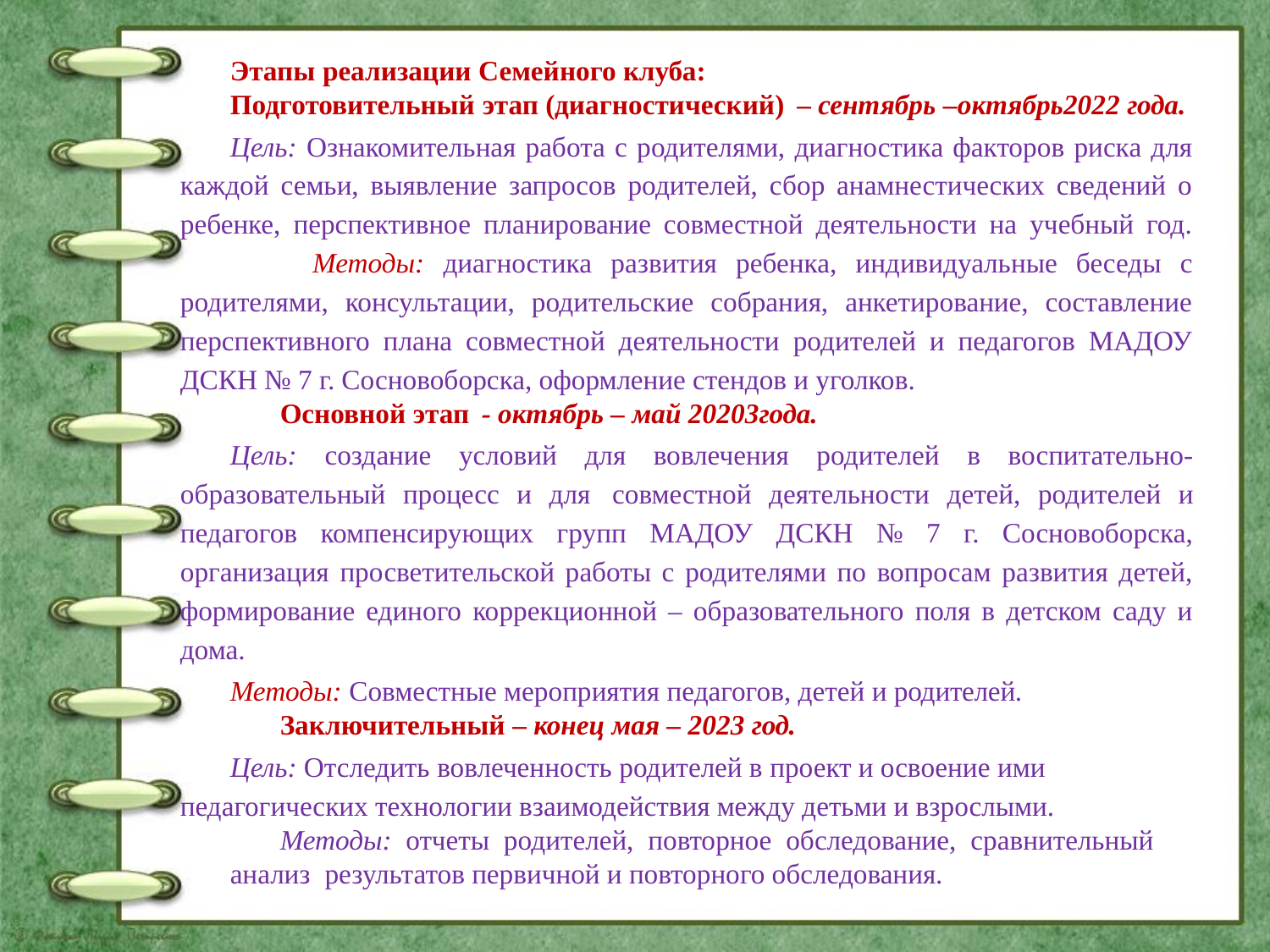

Этапы реализации Семейного клуба:
Подготовительный этап (диагностический) – сентябрь –октябрь2022 года.
Цель: Ознакомительная работа с родителями, диагностика факторов риска для каждой семьи, выявление запросов родителей, сбор анамнестических сведений о ребенке, перспективное планирование совместной деятельности на учебный год.
       Методы: диагностика развития ребенка, индивидуальные беседы с родителями, консультации, родительские собрания, анкетирование, составление перспективного плана совместной деятельности родителей и педагогов МАДОУ ДСКН № 7 г. Сосновоборска, оформление стендов и уголков.
Основной этап - октябрь – май 20203года.
Цель: создание условий для вовлечения родителей в воспитательно-образовательный процесс и для совместной деятельности детей, родителей и педагогов компенсирующих групп МАДОУ ДСКН № 7 г. Сосновоборска, организация просветительской работы с родителями по вопросам развития детей, формирование единого коррекционной – образовательного поля в детском саду и дома.
Методы: Совместные мероприятия педагогов, детей и родителей.
Заключительный – конец мая – 2023 год.
Цель: Отследить вовлеченность родителей в проект и освоение ими педагогических технологии взаимодействия между детьми и взрослыми.
Методы: отчеты родителей, повторное обследование, сравнительный анализ результатов первичной и повторного обследования.